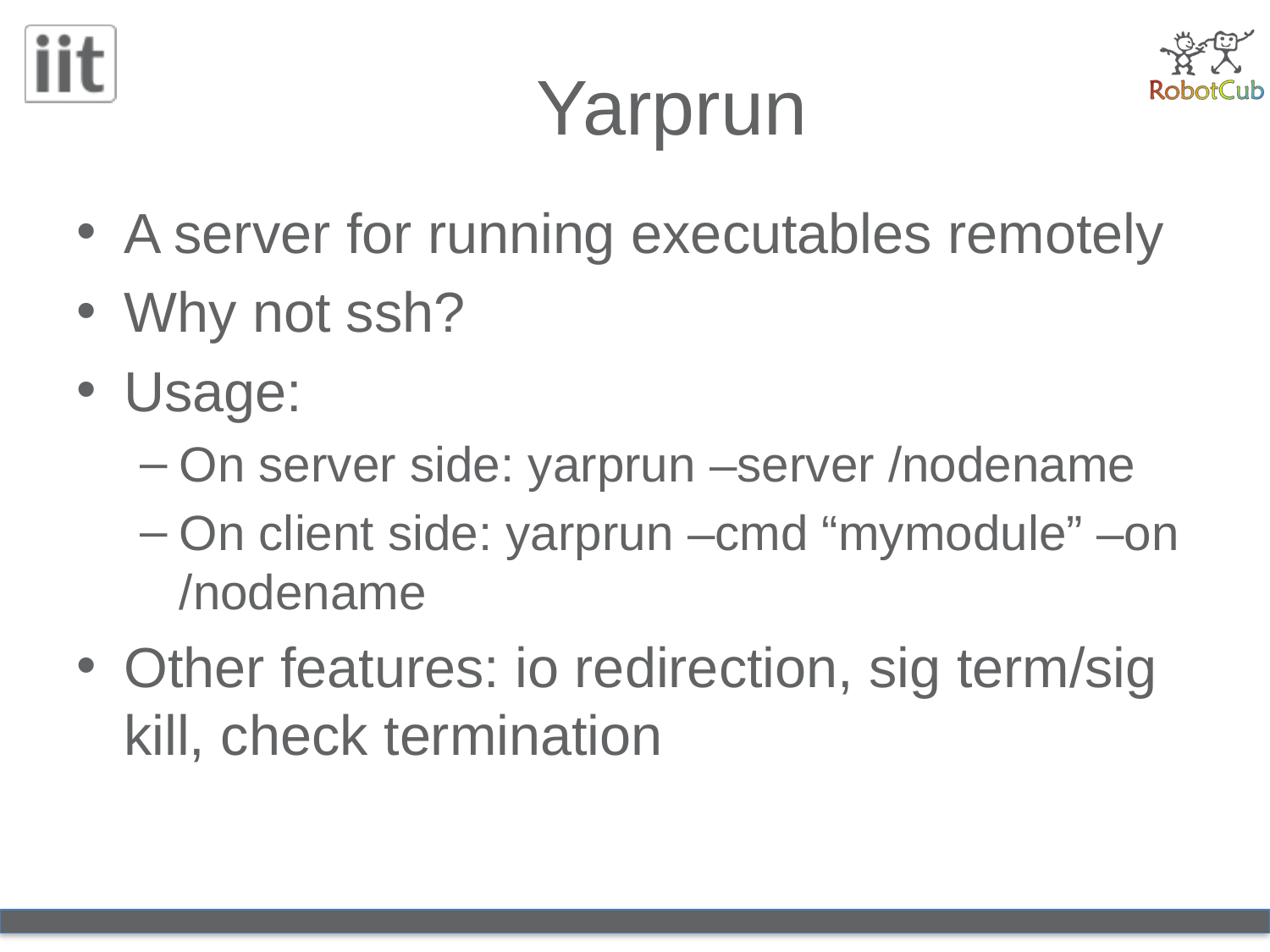

# Yarprun
A server for running executables remotely
Why not ssh?
Usage:
On server side: yarprun –server /nodename
On client side: yarprun –cmd “mymodule” –on /nodename
Other features: io redirection, sig term/sig kill, check termination